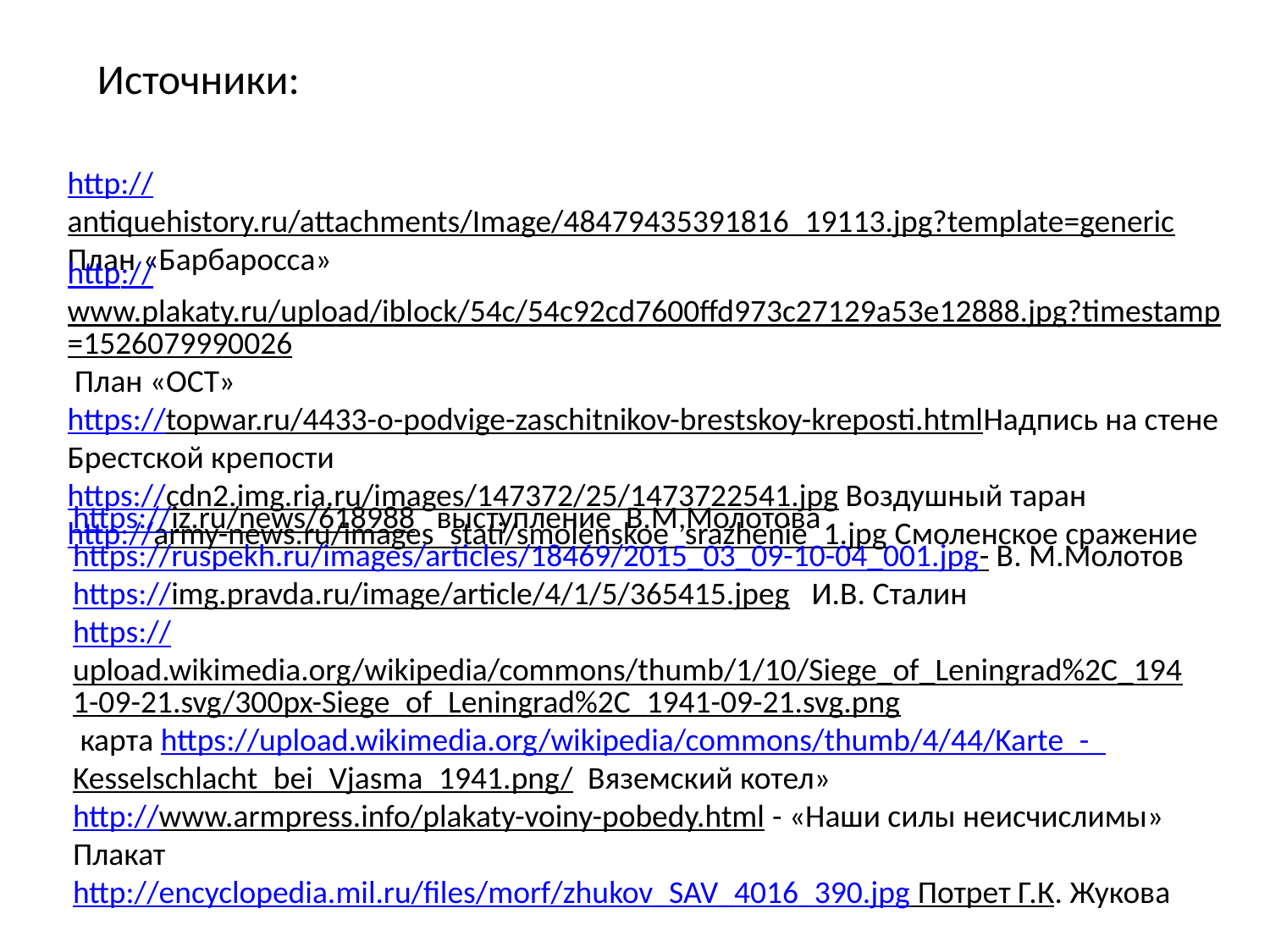

Источники:
http://antiquehistory.ru/attachments/Image/48479435391816_19113.jpg?template=generic План «Барбаросса»

http://www.plakaty.ru/upload/iblock/54c/54c92cd7600ffd973c27129a53e12888.jpg?timestamp=1526079990026 План «ОСТ»
https://topwar.ru/4433-o-podvige-zaschitnikov-brestskoy-kreposti.htmlНадпись на стене Брестской крепости
https://cdn2.img.ria.ru/images/147372/25/1473722541.jpg Воздушный таран
http://army-news.ru/images_stati/smolenskoe_srazhenie_1.jpg Смоленское сражение

https://iz.ru/news/618988   выступление  В.М,Молотова
https://ruspekh.ru/images/articles/18469/2015_03_09-10-04_001.jpg- В. М.Молотов
https://img.pravda.ru/image/article/4/1/5/365415.jpeg   И.В. Сталин
https://upload.wikimedia.org/wikipedia/commons/thumb/1/10/Siege_of_Leningrad%2C_1941-09-21.svg/300px-Siege_of_Leningrad%2C_1941-09-21.svg.png карта https://upload.wikimedia.org/wikipedia/commons/thumb/4/44/Karte_-_Kesselschlacht_bei_Vjasma_1941.png/  Вяземский котел»
http://www.armpress.info/plakaty-voiny-pobedy.html - «Наши силы неисчислимы» Плакат
http://encyclopedia.mil.ru/files/morf/zhukov_SAV_4016_390.jpg Потрет Г.К. Жукова